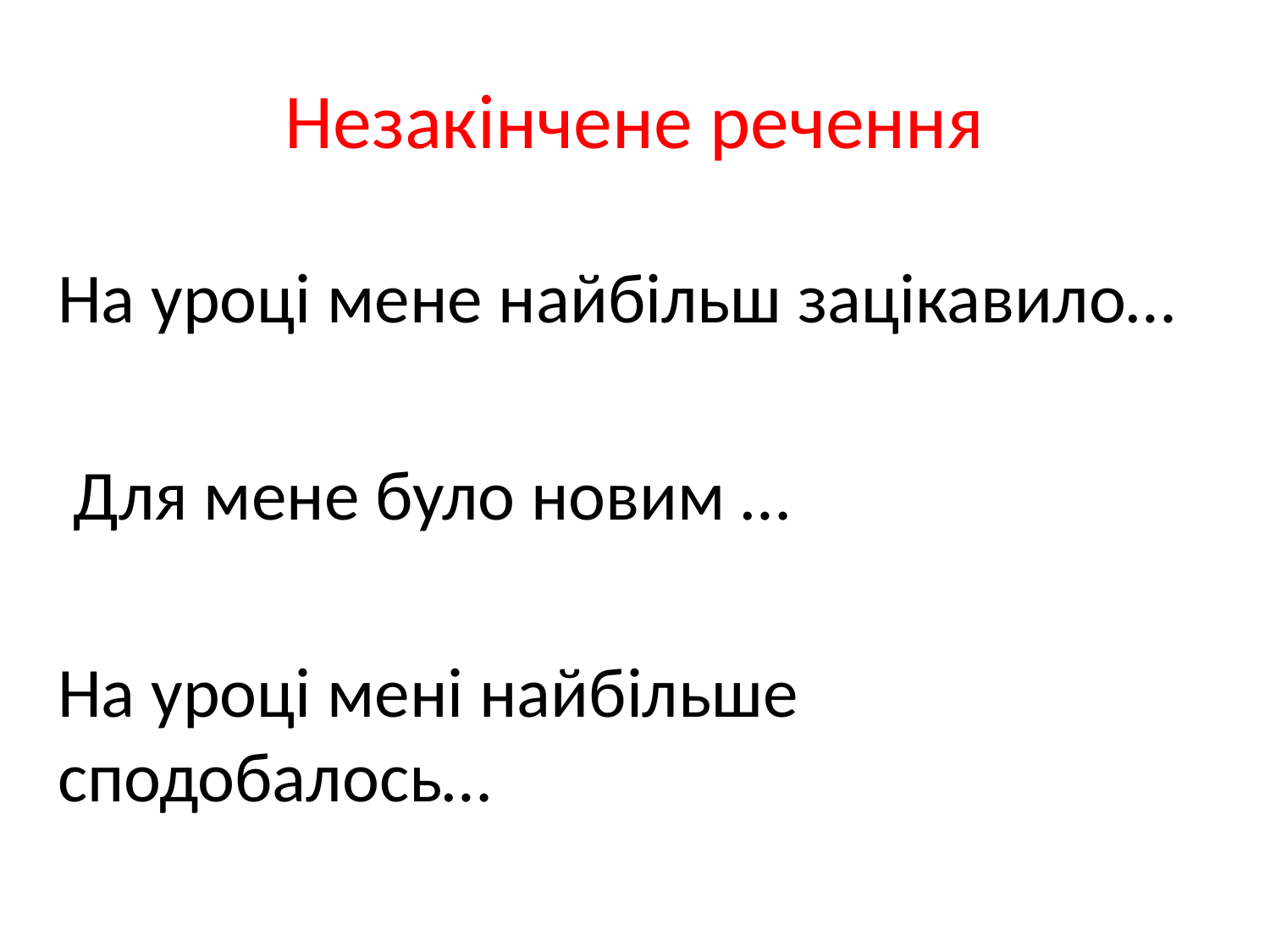

# Незакінчене речення
На уроці мене найбільш зацікавило…

 Для мене було новим …

На уроці мені найбільше сподобалось…